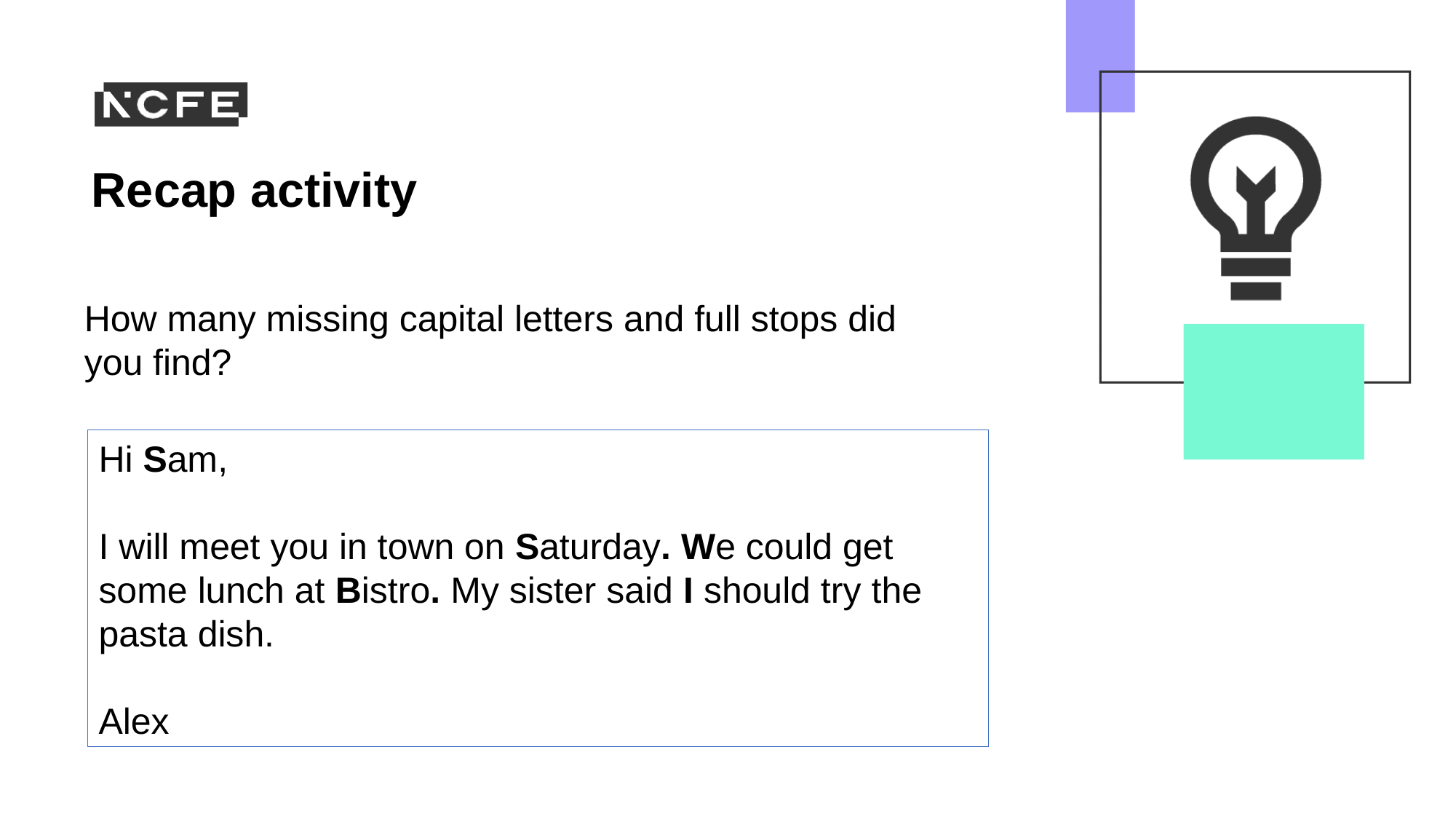

How many missing capital letters and full stops did you find?
Hi Sam,

I will meet you in town on Saturday. We could get some lunch at Bistro. My sister said I should try the pasta dish.

Alex